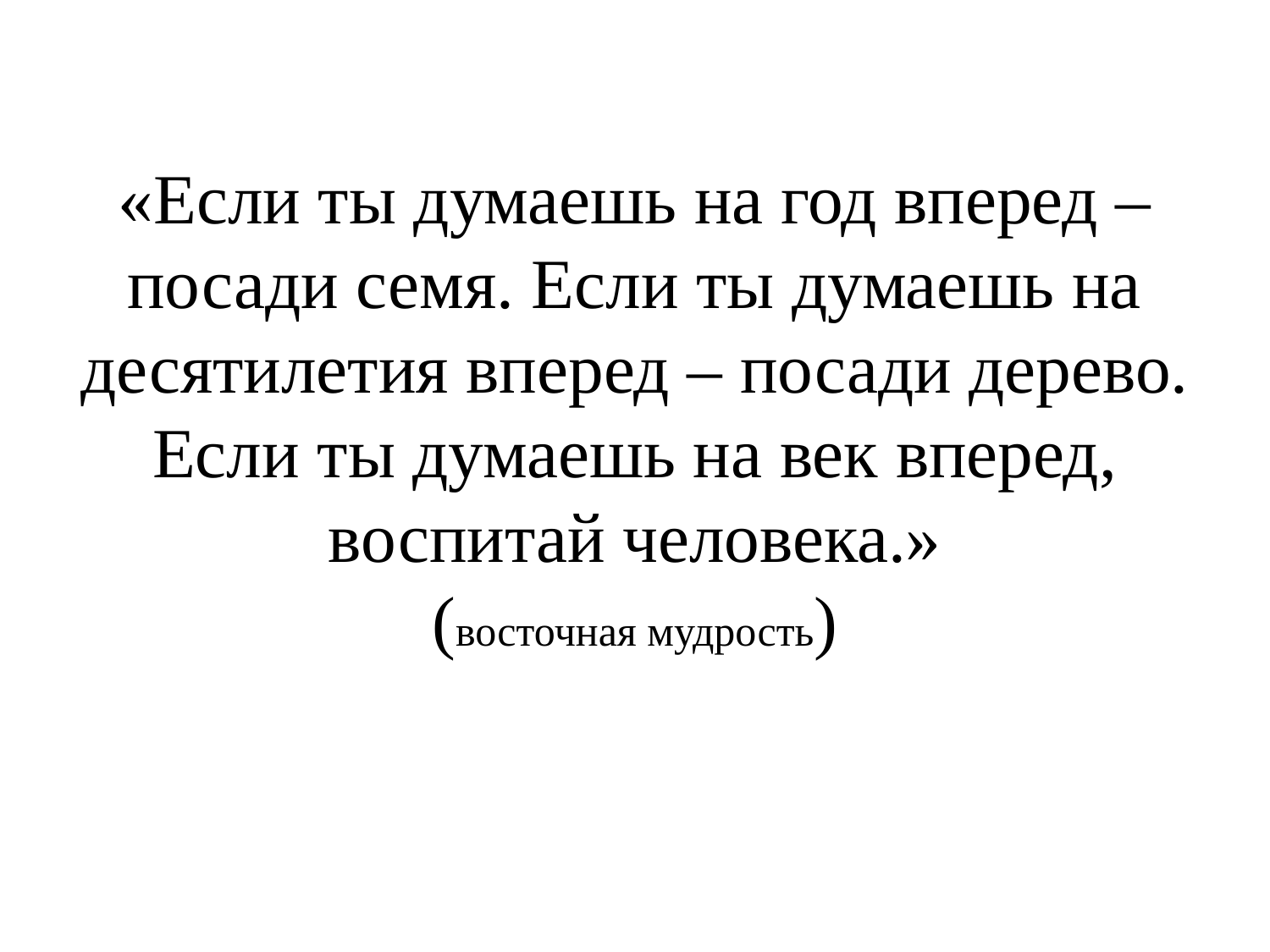

# «Если ты думаешь на год вперед – посади семя. Если ты думаешь на десятилетия вперед – посади дерево. Если ты думаешь на век вперед, воспитай человека.» (восточная мудрость)